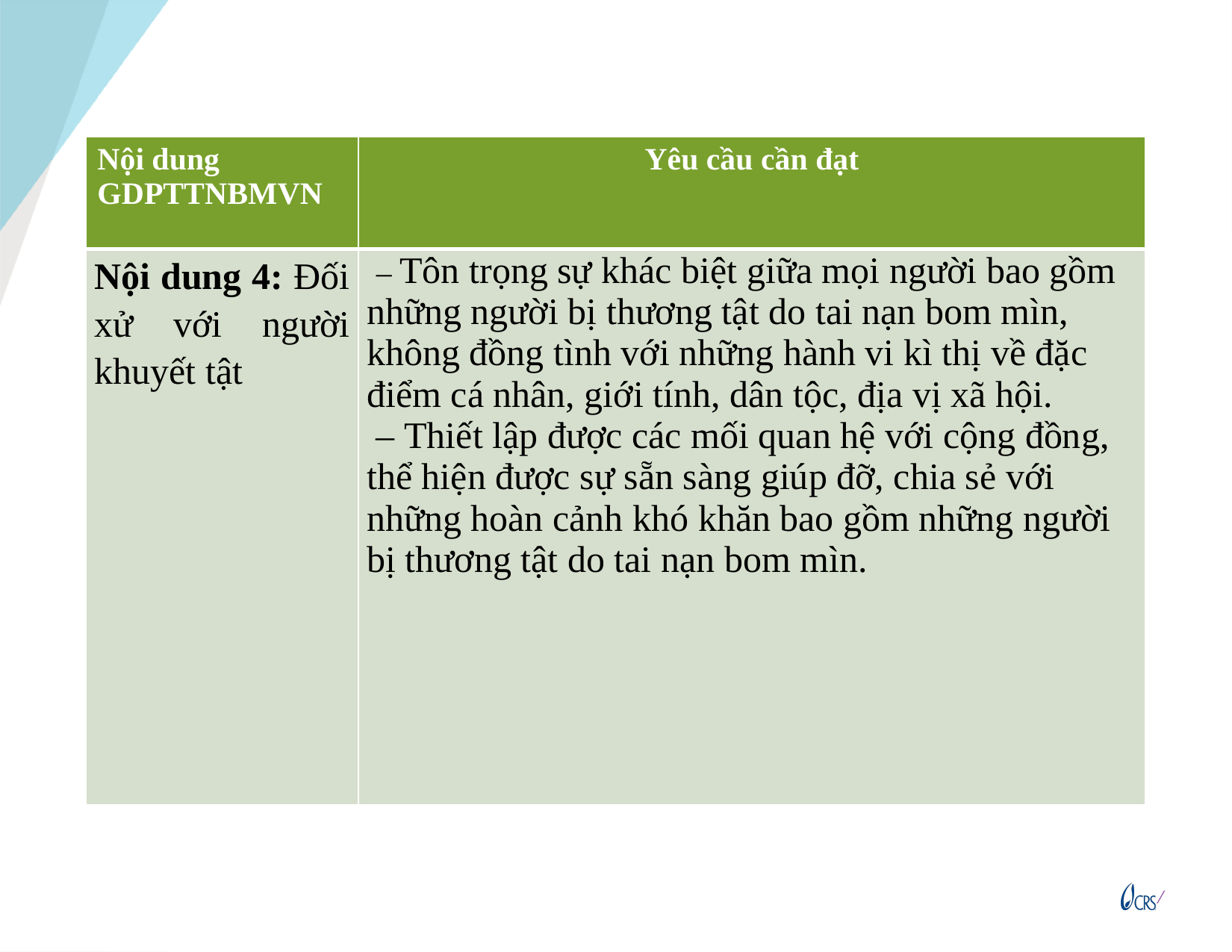

| Nội dung GDPTTNBMVN | Yêu cầu cần đạt |
| --- | --- |
| Nội dung 4: Đối xử với người khuyết tật | – Tôn trọng sự khác biệt giữa mọi người bao gồm những người bị thương tật do tai nạn bom mìn, không đồng tình với những hành vi kì thị về đặc điểm cá nhân, giới tính, dân tộc, địa vị xã hội.  – Thiết lập được các mối quan hệ với cộng đồng, thể hiện được sự sẵn sàng giúp đỡ, chia sẻ với những hoàn cảnh khó khăn bao gồm những người bị thương tật do tai nạn bom mìn. |
17